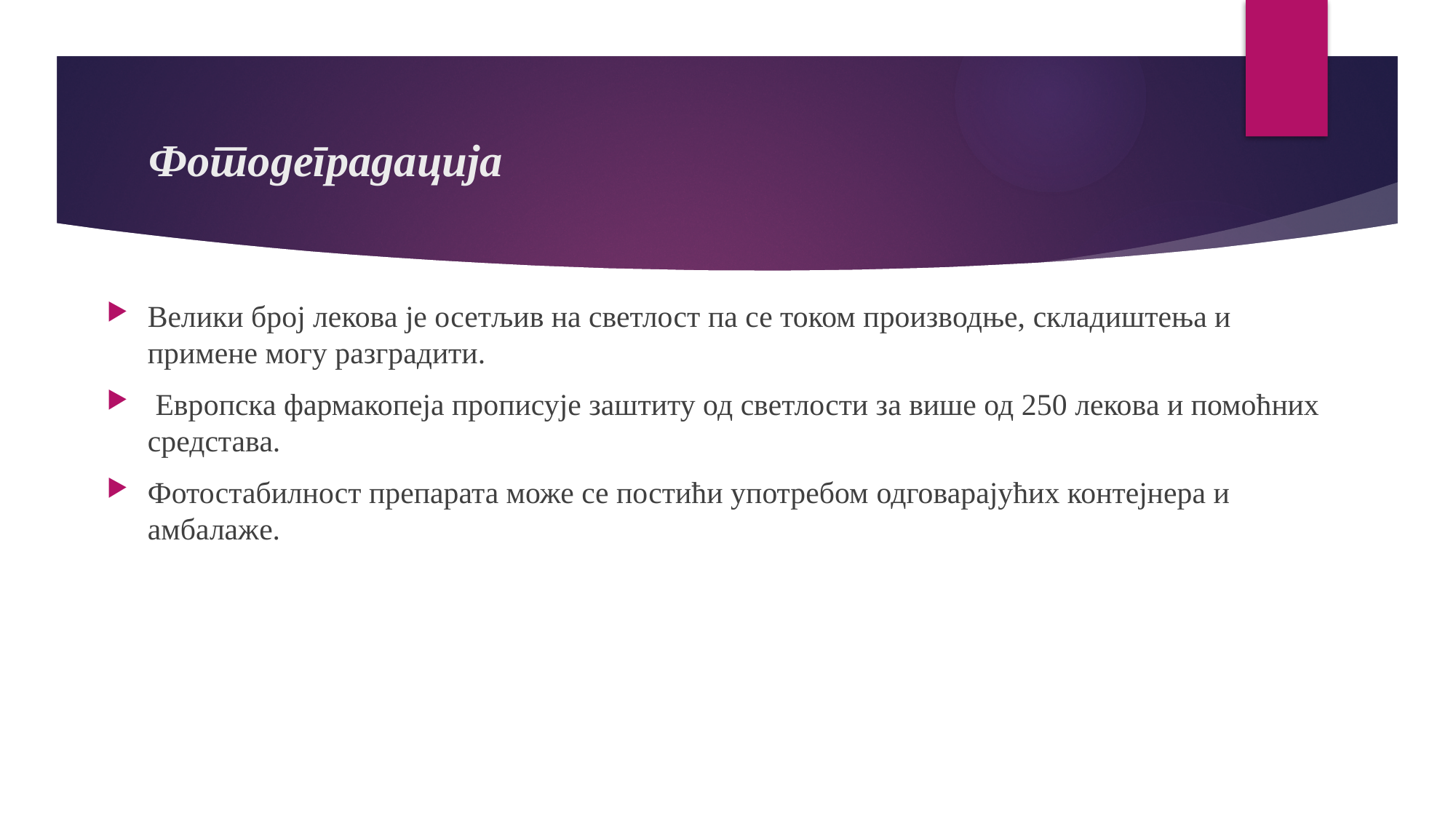

# Фотодеградација
Велики број лекова је осетљив на светлост па се током производње, складиштења и примене могу разградити.
 Европска фармакопеја прописује заштиту од светлости за више од 250 лекова и помоћних средстава.
Фотостабилност препарата може се постићи употребом одговарајућих контејнера и амбалаже.